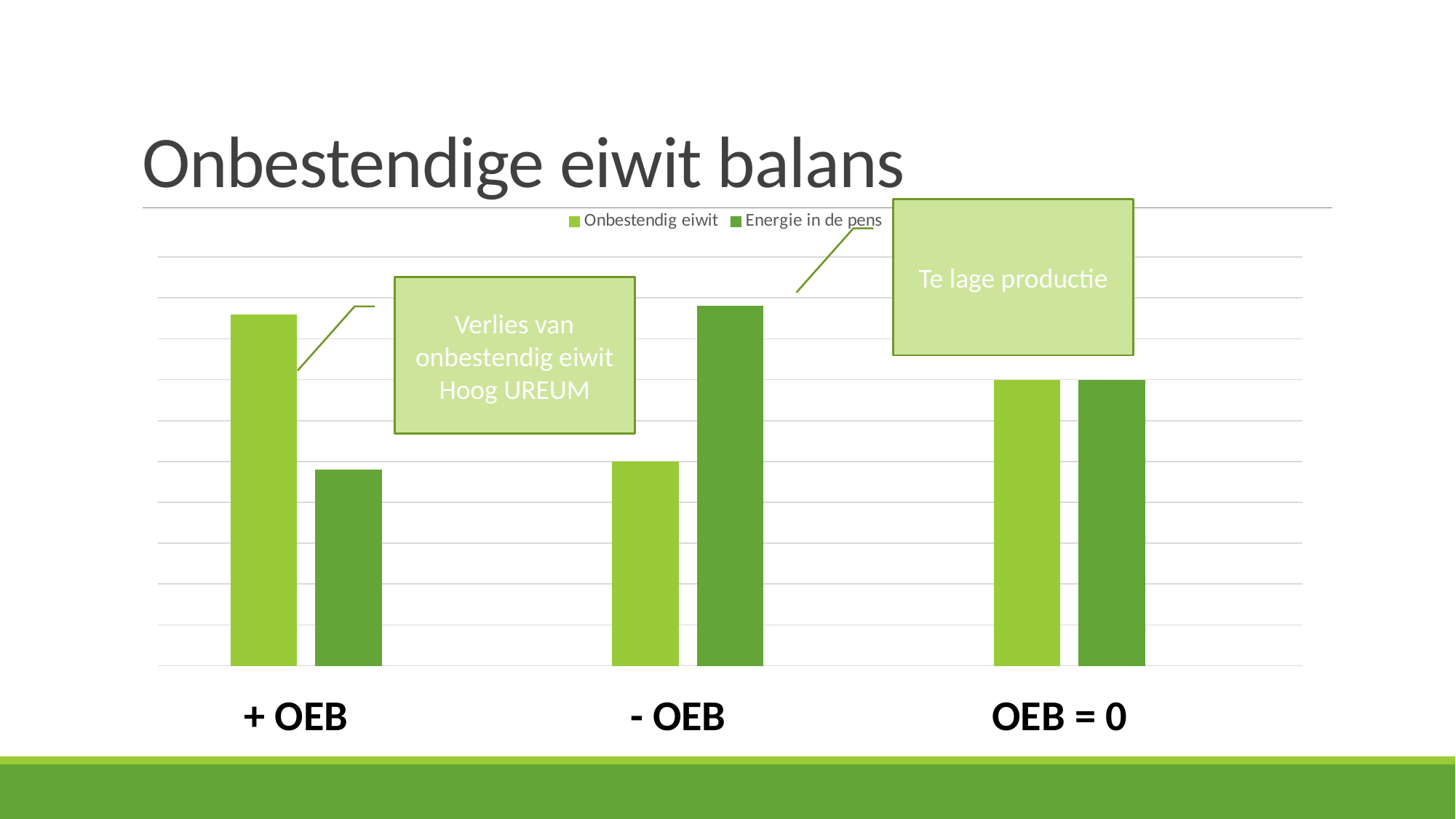

# Onbestendige eiwit balans
Te lage productie

### Chart

| Category | Onbestendig eiwit | Energie in de pens | Kolom1 |
|---|---|---|---|
| #NAAM? | 4.3 | 2.4 | None |
| Categorie 2 | 2.5 | 4.4 | None |
| Categorie 3 | 3.5 | 3.5 | None |
Verlies van onbestendig eiwit
Hoog UREUM
+ OEB
- OEB
OEB = 0